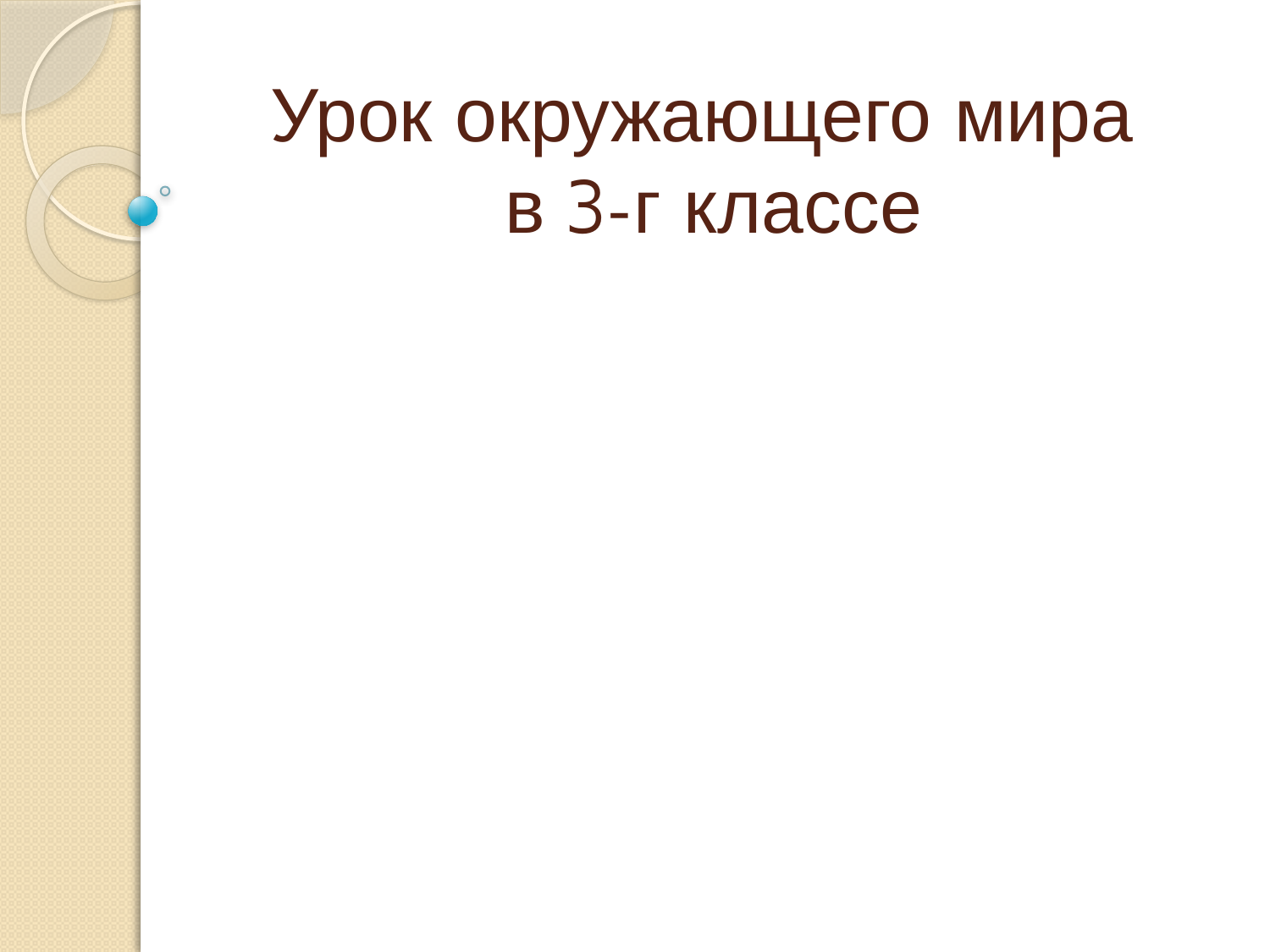

# Урок окружающего мира в 3-г классе